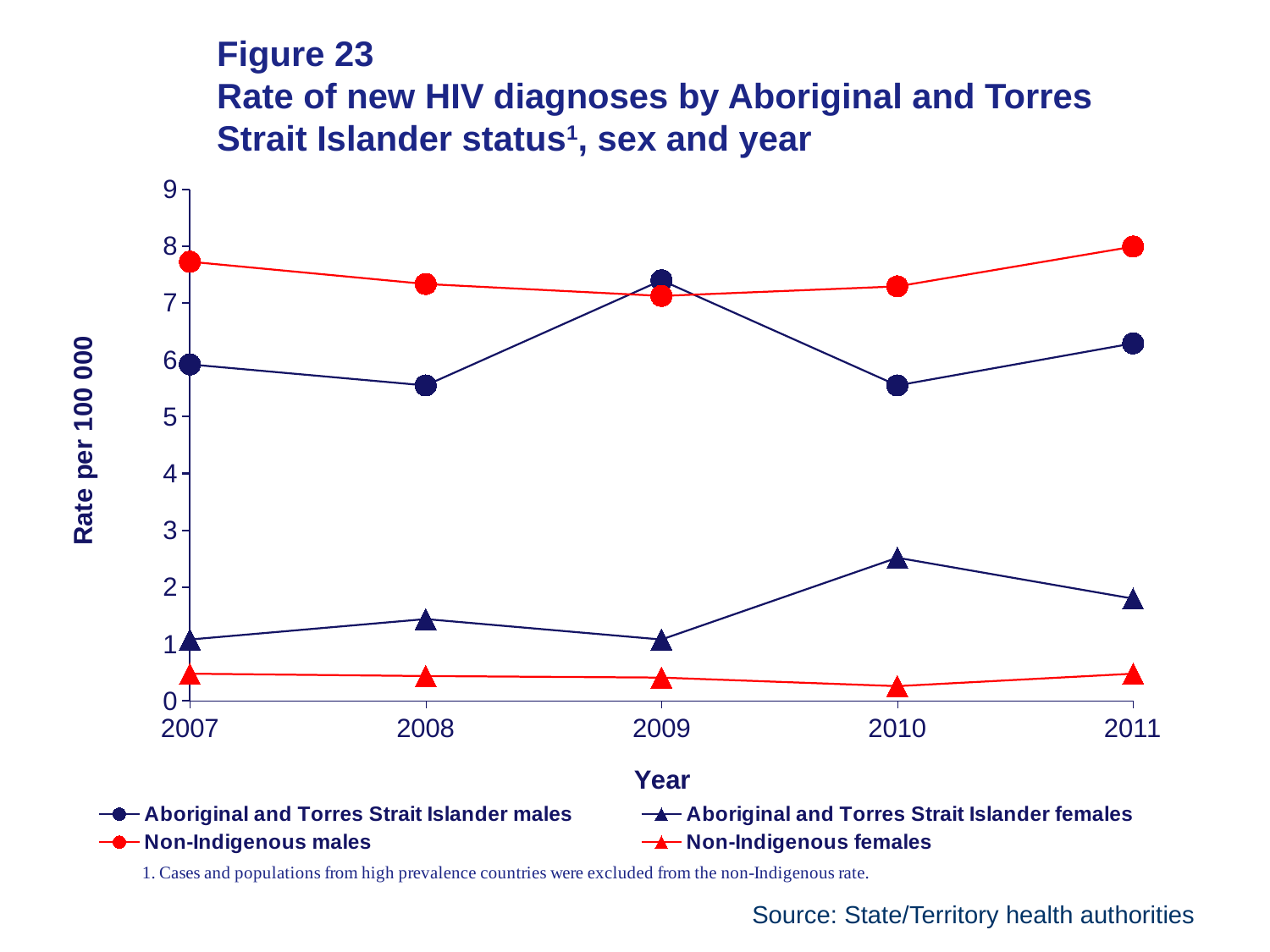

# Figure 23 Rate of new HIV diagnoses by Aboriginal and Torres Strait Islander status1, sex and year

### Chart

| Category | Aboriginal and Torres Strait Islander males | Aboriginal and Torres Strait Islander females | Non-Indigenous males | Non-Indigenous females |
|---|---|---|---|---|
| 2007 | 5.918670074834199 | 1.0789930836543338 | 7.724941695582718 | 0.47765274345312075 |
| 2008 | 5.548753195157064 | 1.438657444872446 | 7.3330968269661945 | 0.4367110797285683 |
| 2009 | 7.39833759354273 | 1.0789930836543338 | 7.1231799330644945 | 0.40941663724553284 |
| 2010 | 5.548753195157064 | 2.517650528526779 | 7.291113448185863 | 0.2592972035888368 |
| 2011 | 6.288586954511322 | 1.798321806090556 | 7.9908364278582065 | 0.47765274345312075 |
Source: State/Territory health authorities